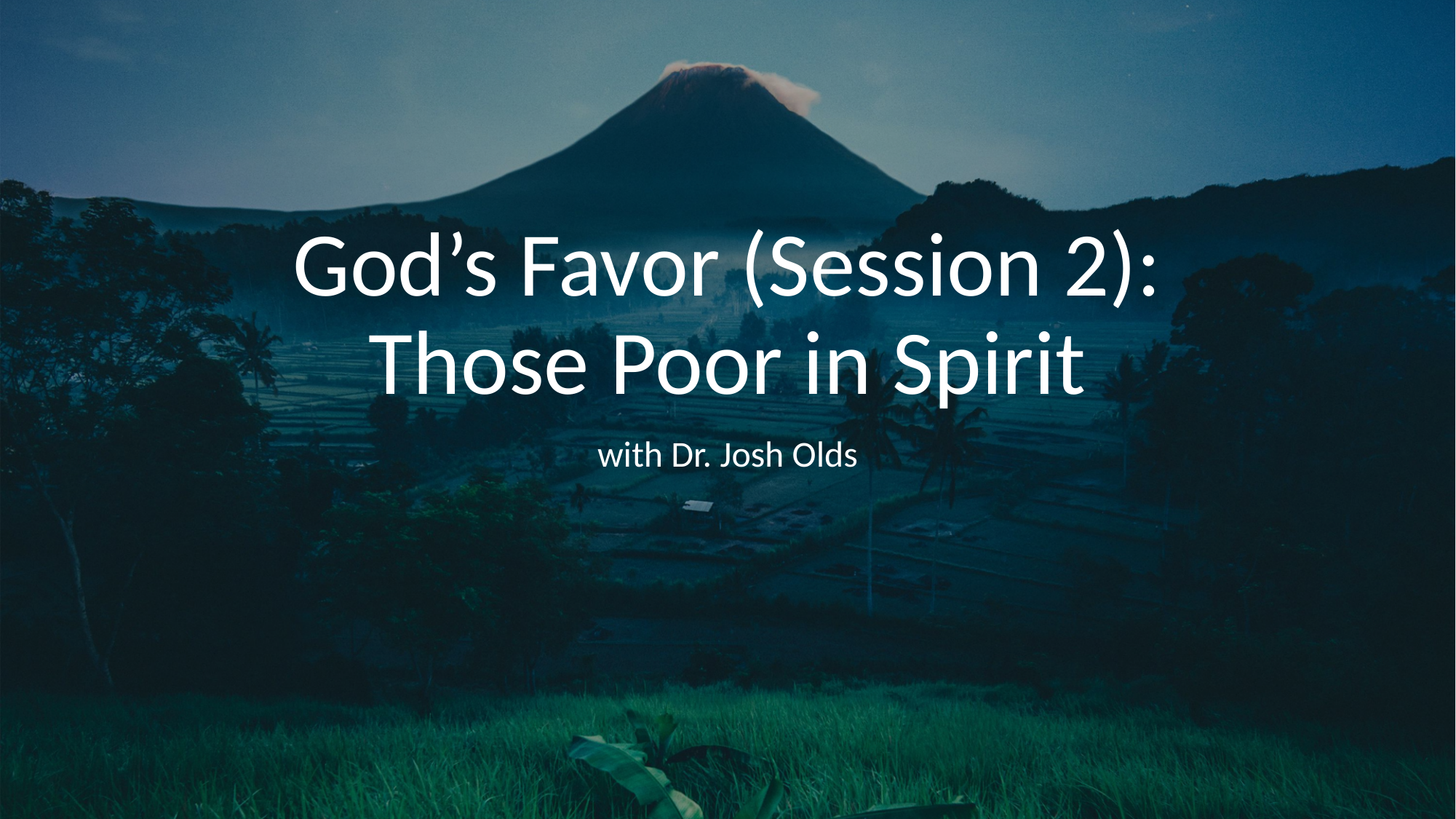

# God’s Favor (Session 2): Those Poor in Spirit
with Dr. Josh Olds